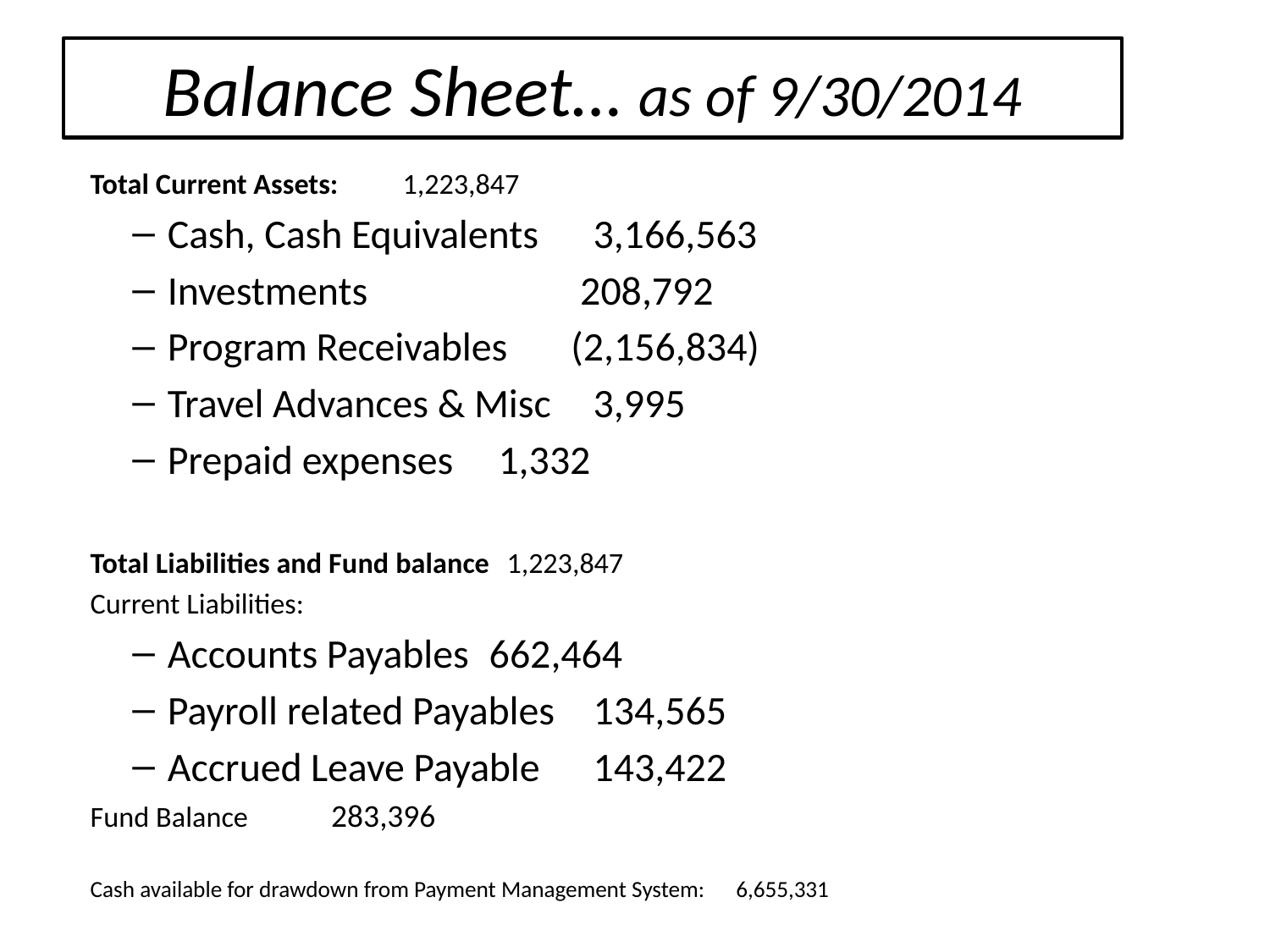

# Balance Sheet… as of 9/30/2014
Total Current Assets:					1,223,847
Cash, Cash Equivalents      3,166,563
Investments	         	           208,792
Program Receivables       (2,156,834)
Travel Advances & Misc	 3,995
Prepaid expenses		  1,332

Total Liabilities and Fund balance				1,223,847
Current Liabilities:
Accounts Payables		 662,464
Payroll related Payables	 134,565
Accrued Leave Payable	 143,422
Fund Balance				     283,396

Cash available for drawdown from Payment Management System:      6,655,331